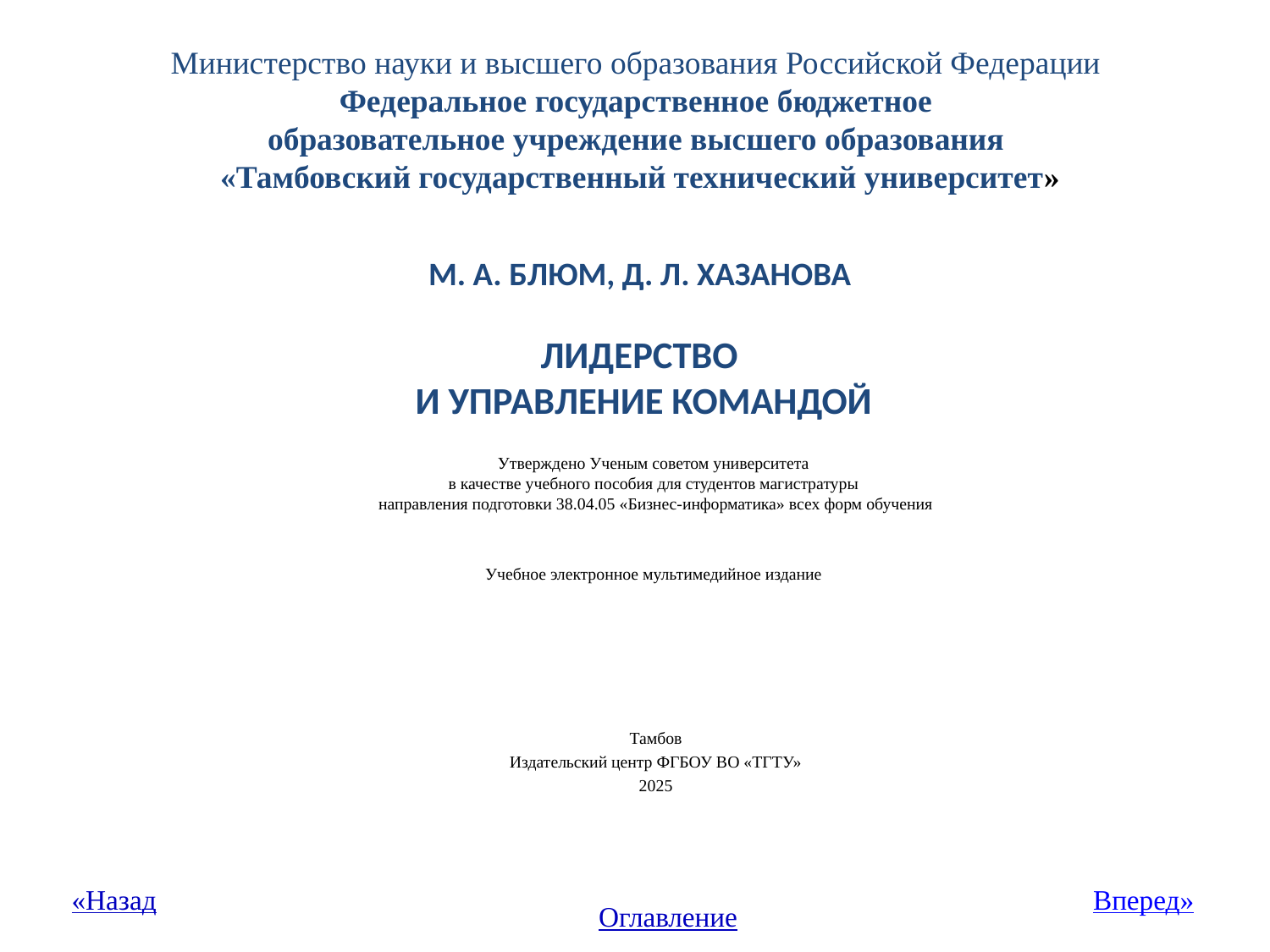

Министерство науки и высшего образования Российской Федерации
Федеральное государственное бюджетное
образовательное учреждение высшего образования
«Тамбовский государственный технический университет»
# М. А. Блюм, Д. Л. Хазанова лидерство и управление командой
Утверждено Ученым советом университета
в качестве учебного пособия для студентов магистратуры
направления подготовки 38.04.05 «Бизнес-информатика» всех форм обучения

Учебное электронное мультимедийное издание

Тамбов
Издательский центр ФГБОУ ВО «ТГТУ»
2025

«Назад
Вперед»
Оглавление